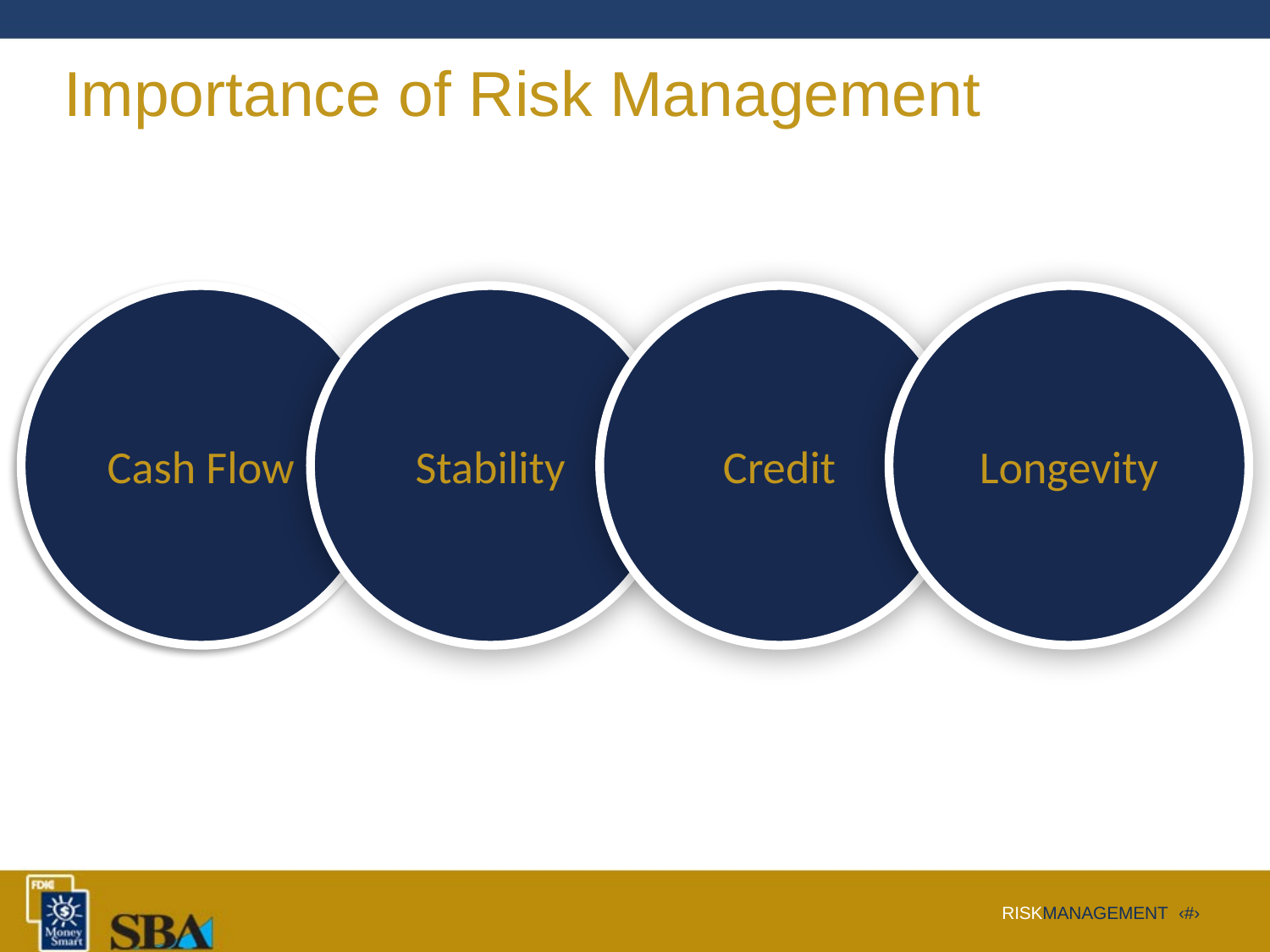

# Importance of Risk Management

Cash Flow

Stability

Credit

Longevity